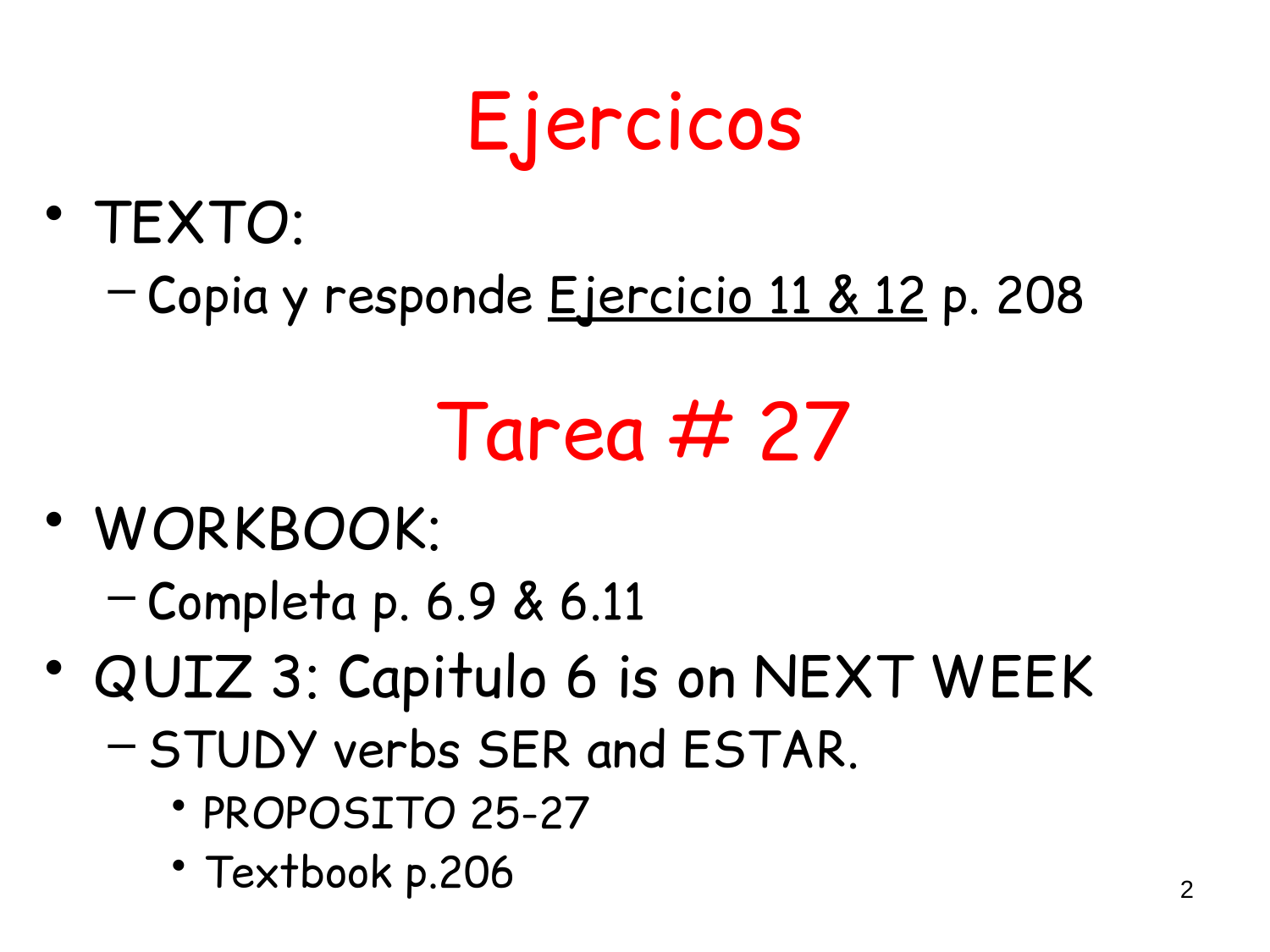

# Ejercicos
TEXTO:
Copia y responde Ejercicio 11 & 12 p. 208

WORKBOOK:
Completa p. 6.9 & 6.11
QUIZ 3: Capitulo 6 is on NEXT WEEK
STUDY verbs SER and ESTAR.
PROPOSITO 25-27
Textbook p.206
Tarea # 27
2